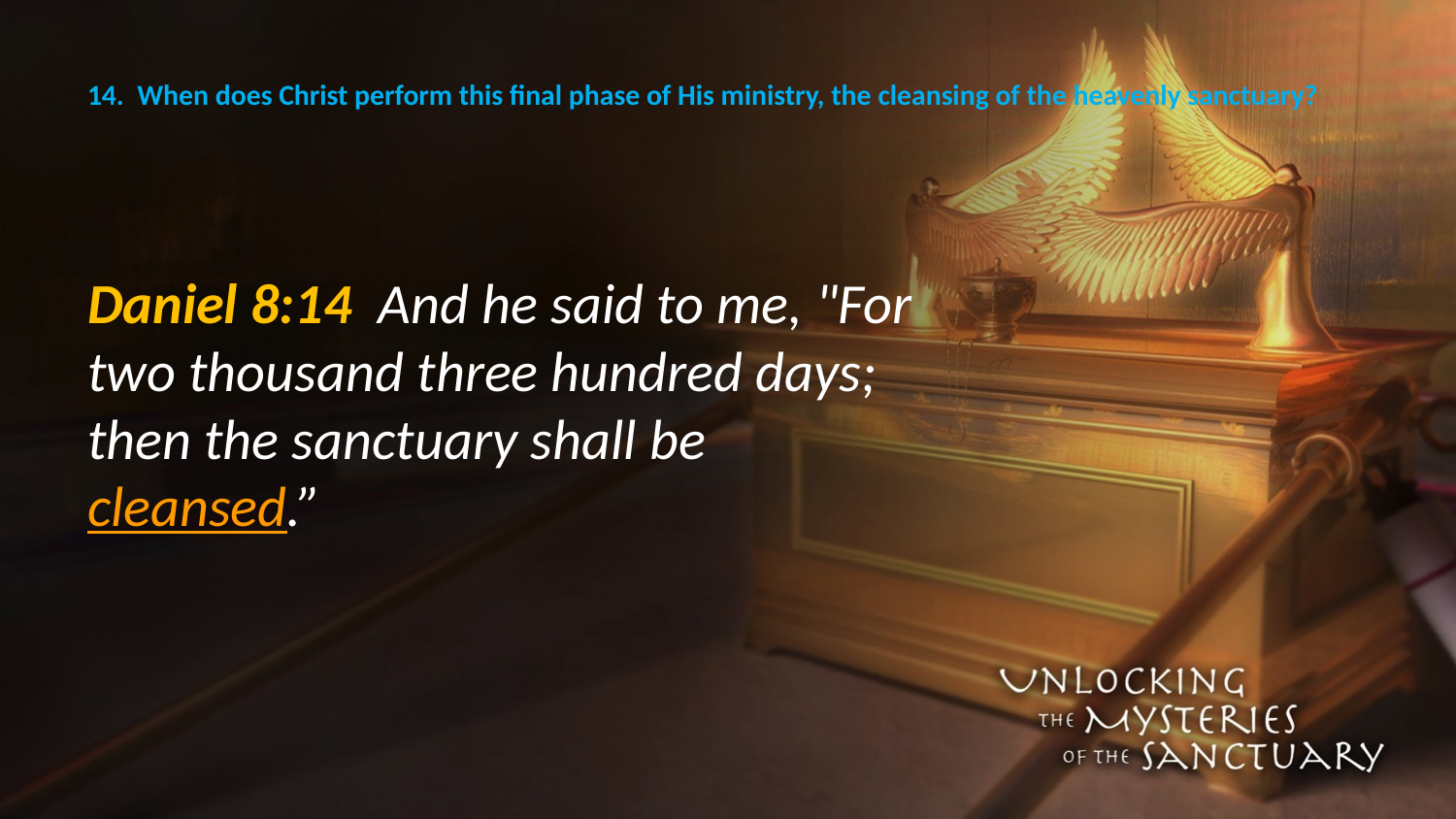

# 14.  When does Christ perform this final phase of His ministry, the cleansing of the heavenly sanctuary?

Daniel 8:14  And he said to me, "For two thousand three hundred days; then the sanctuary shall be cleansed.”